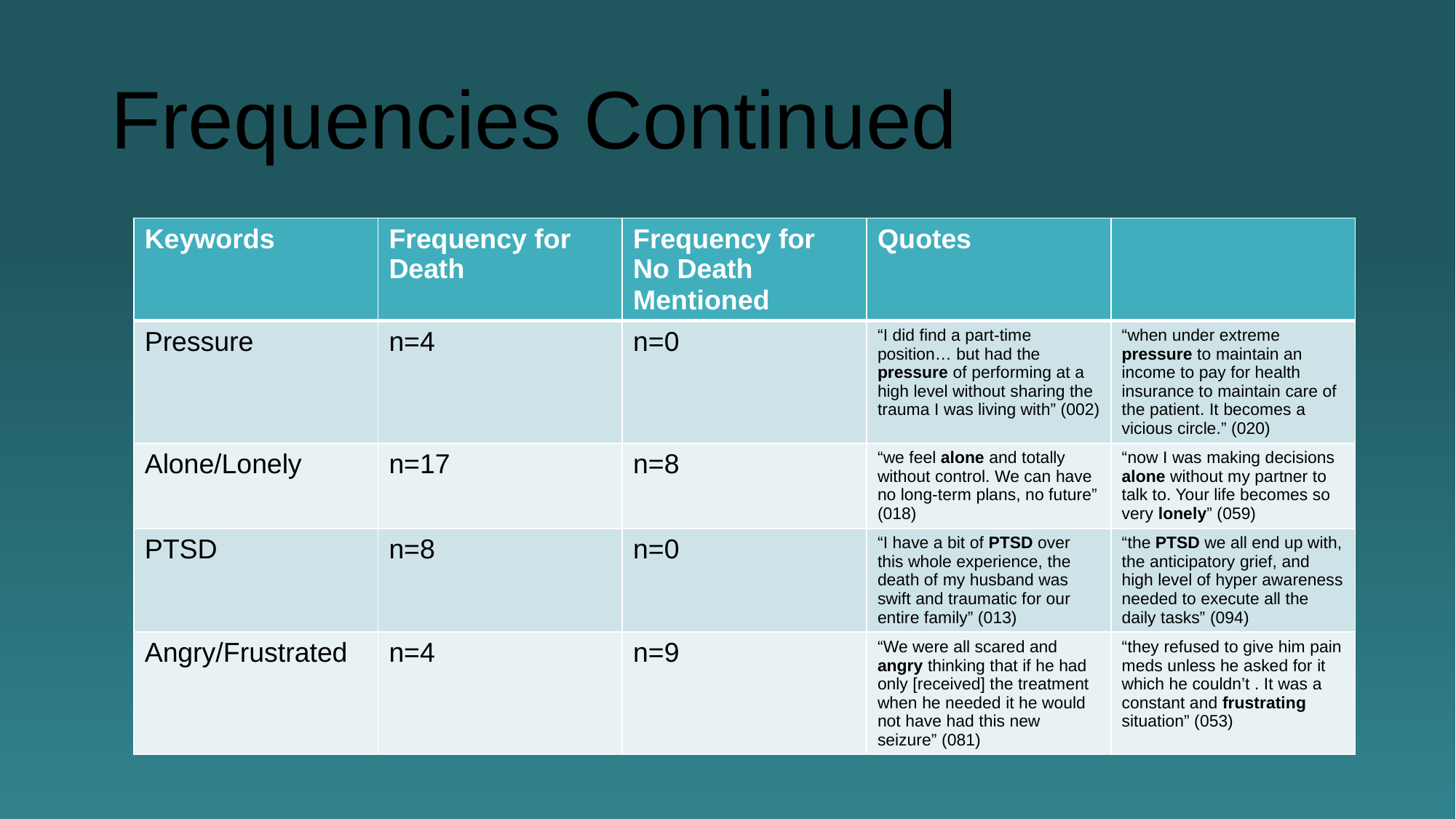

# Frequencies Continued
| Keywords | Frequency for Death | Frequency for No Death Mentioned | Quotes |  |
| --- | --- | --- | --- | --- |
| Pressure | n=4 | n=0 | “I did find a part-time position… but had the pressure of performing at a high level without sharing the trauma I was living with” (002) | “when under extreme pressure to maintain an income to pay for health insurance to maintain care of the patient. It becomes a vicious circle.” (020) |
| Alone/Lonely | n=17 | n=8 | “we feel alone and totally without control. We can have no long-term plans, no future” (018) | “now I was making decisions alone without my partner to talk to. Your life becomes so very lonely” (059) |
| PTSD | n=8 | n=0 | “I have a bit of PTSD over this whole experience, the death of my husband was swift and traumatic for our entire family” (013) | “the PTSD we all end up with, the anticipatory grief, and high level of hyper awareness needed to execute all the daily tasks” (094) |
| Angry/Frustrated | n=4 | n=9 | “We were all scared and angry thinking that if he had only [received] the treatment when he needed it he would not have had this new seizure” (081) | “they refused to give him pain meds unless he asked for it which he couldn’t . It was a constant and frustrating situation” (053) |